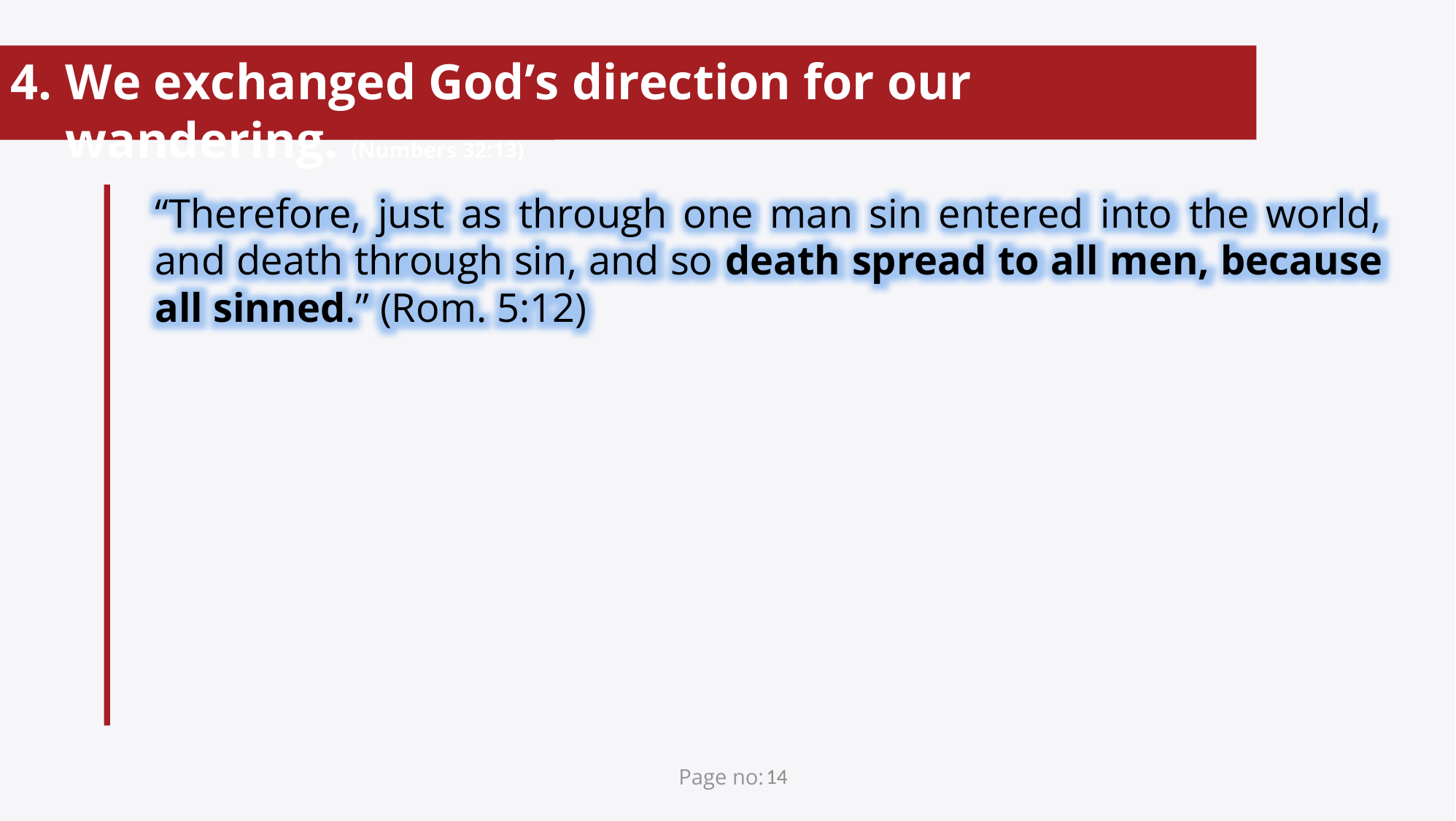

We exchanged God’s direction for our wandering. (Numbers 32:13)

“Therefore, just as through one man sin entered into the world, and death through sin, and so death spread to all men, because all sinned.” (Rom. 5:12)